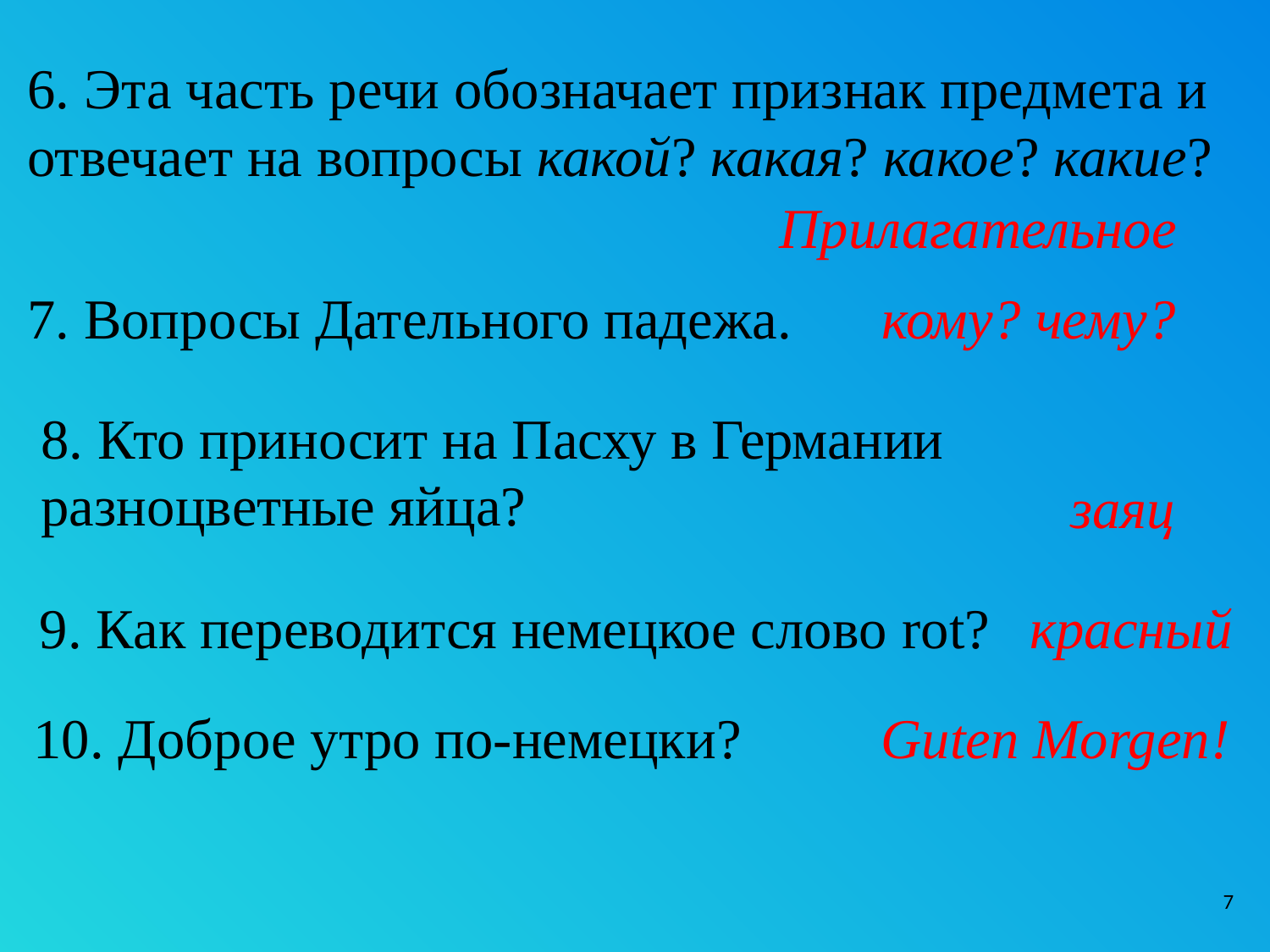

6. Эта часть речи обозначает признак предмета и отвечает на вопросы какой? какая? какое? какие?
Прилагательное
7. Вопросы Дательного падежа.
кому? чему?
8. Кто приносит на Пасху в Германии
разноцветные яйца?
заяц
9. Как переводится немецкое слово rot?
красный
10. Доброе утро по-немецки?
Guten Morgen!
7